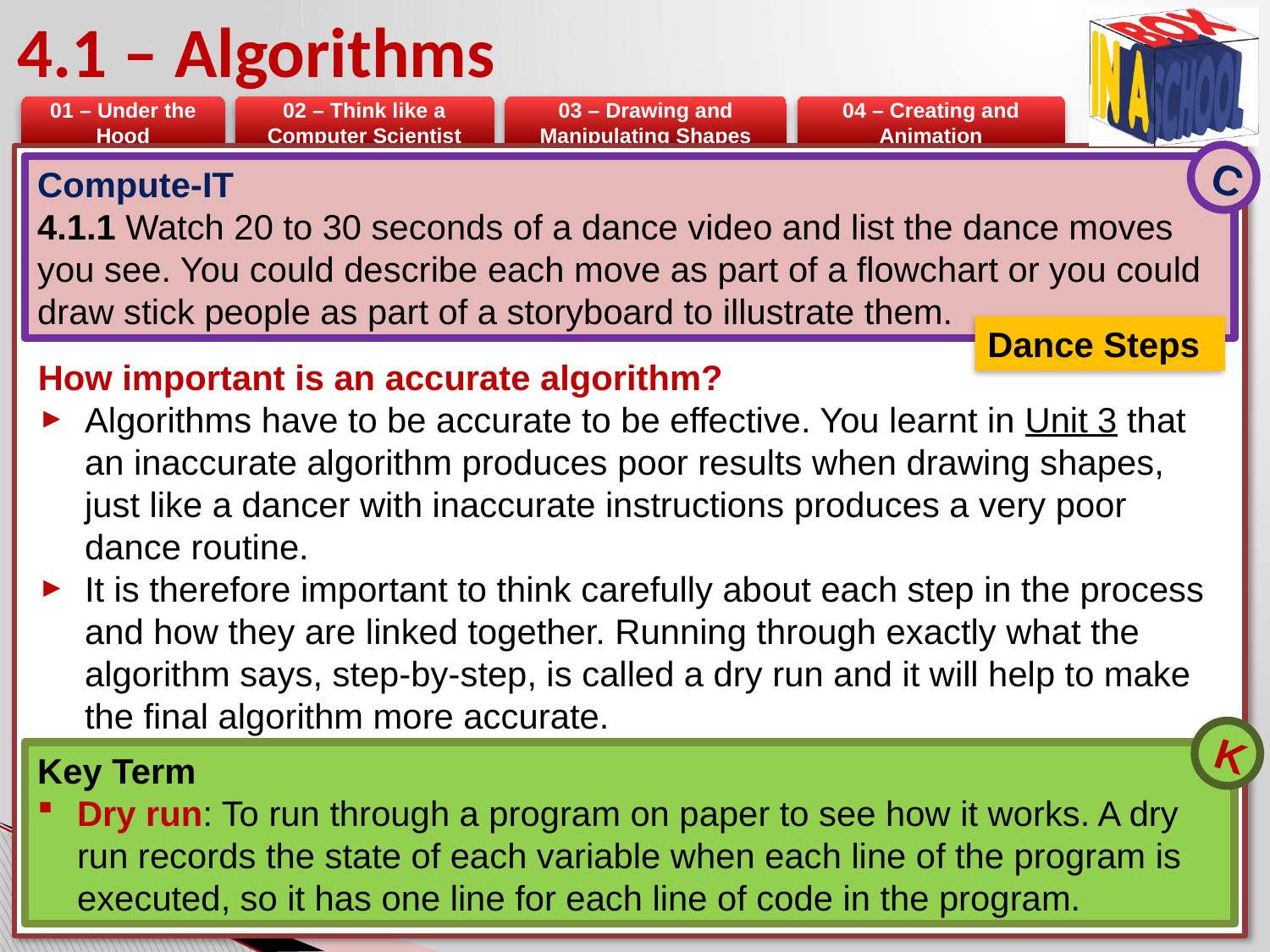

# 4.1 – Algorithms
C
Compute-IT
4.1.1 Watch 20 to 30 seconds of a dance video and list the dance moves you see. You could describe each move as part of a flowchart or you could draw stick people as part of a storyboard to illustrate them.
Dance Steps
How important is an accurate algorithm?
Algorithms have to be accurate to be effective. You learnt in Unit 3 that an inaccurate algorithm produces poor results when drawing shapes, just like a dancer with inaccurate instructions produces a very poor dance routine.
It is therefore important to think carefully about each step in the process and how they are linked together. Running through exactly what the algorithm says, step-by-step, is called a dry run and it will help to make the final algorithm more accurate.
K
Key Term
Dry run: To run through a program on paper to see how it works. A dry run records the state of each variable when each line of the program is executed, so it has one line for each line of code in the program.